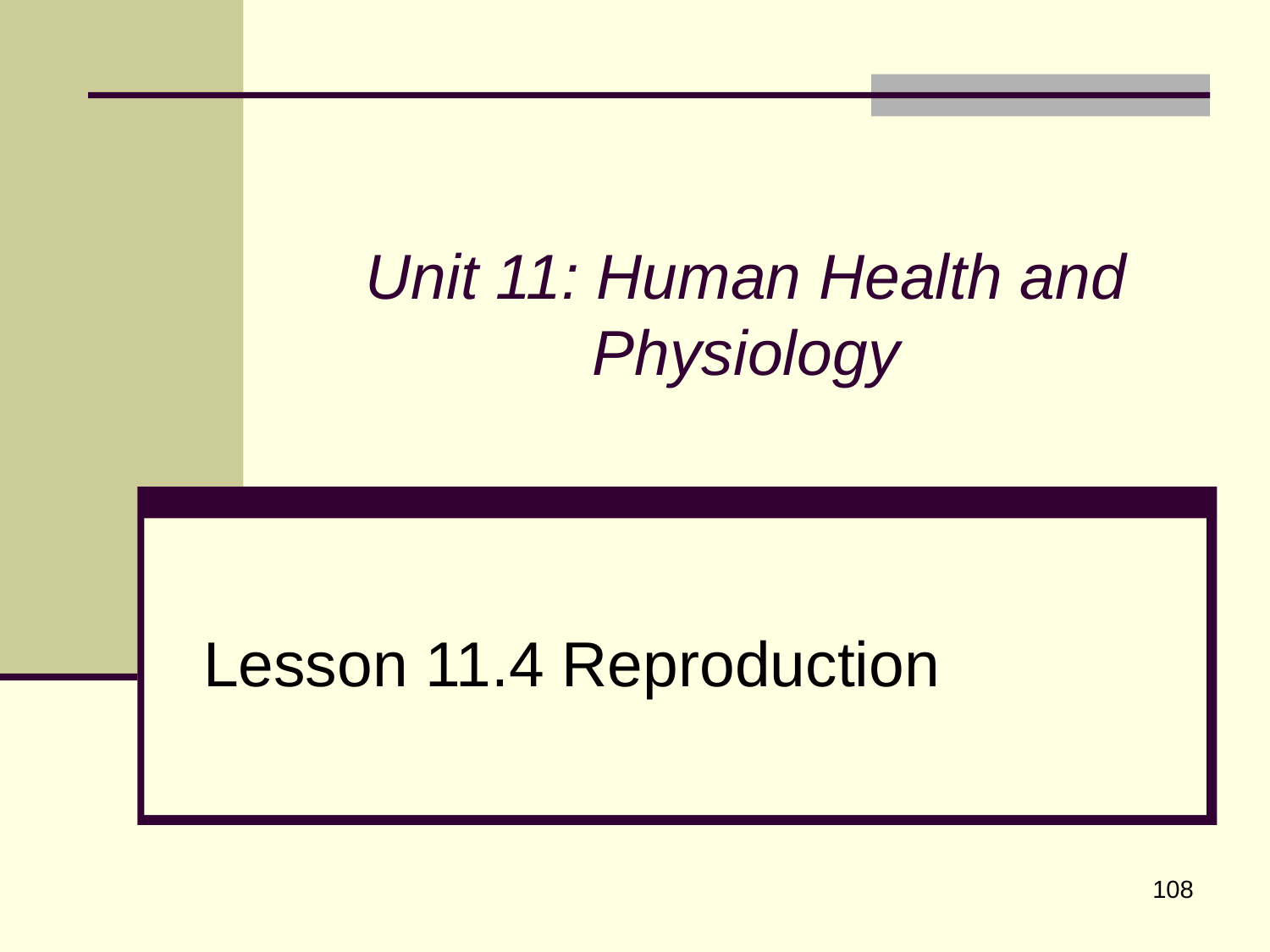

# Unit 11: Human Health and Physiology
Lesson 11.4 Reproduction
108